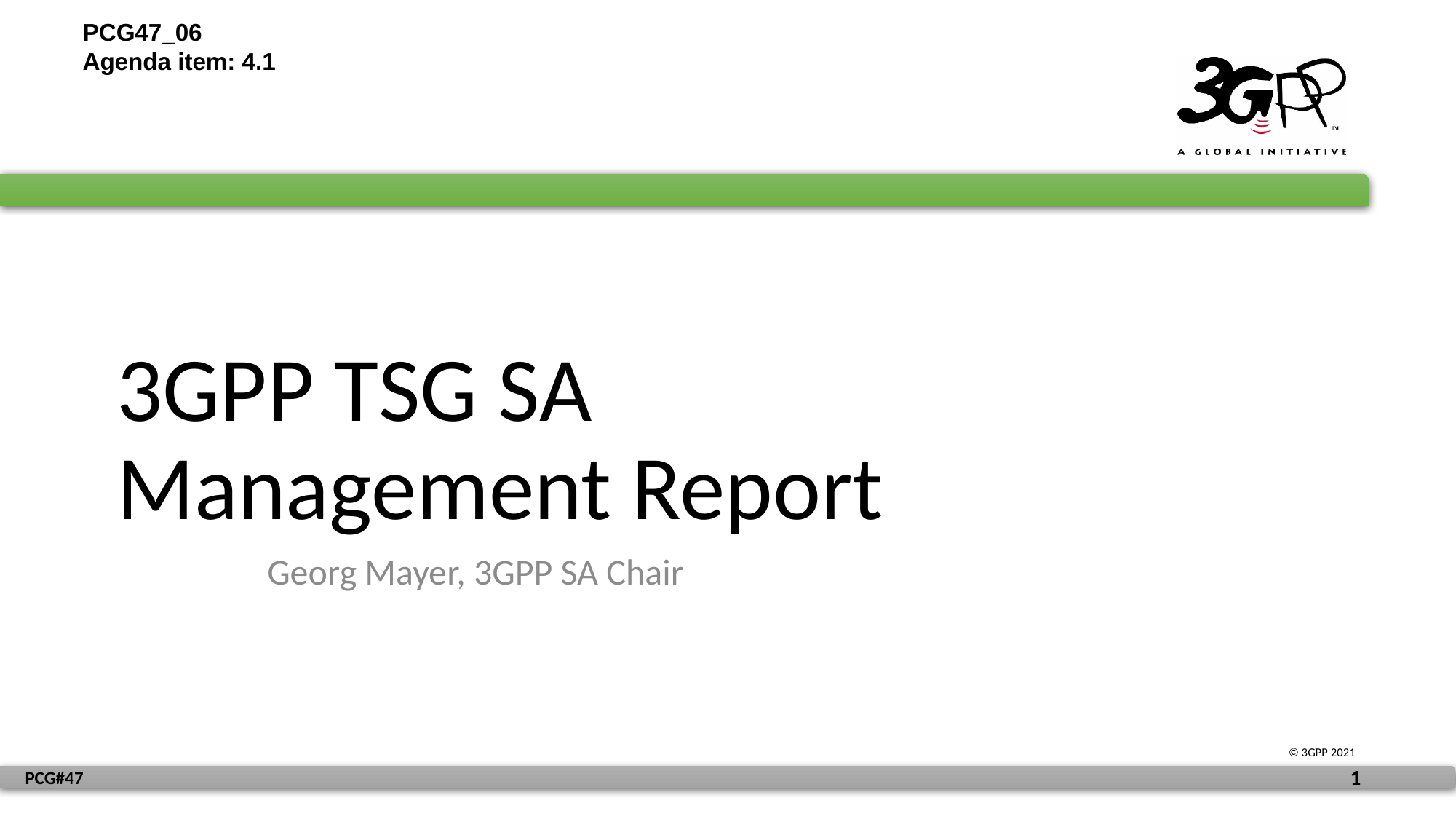

PCG47_06
Agenda item: 4.1
# 3GPP TSG SA Management Report
Georg Mayer, 3GPP SA Chair